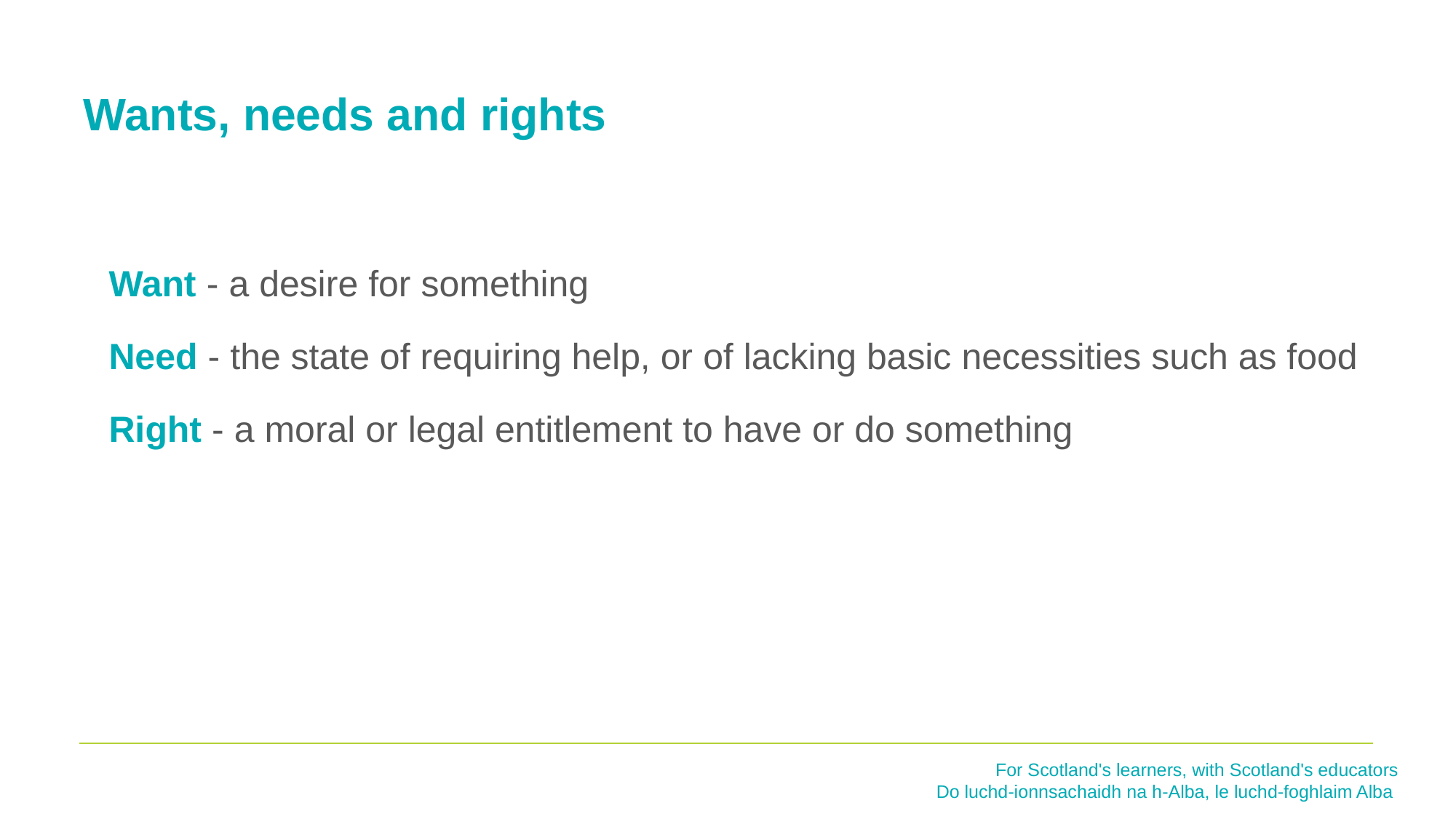

# Wants, needs and rights
Want - a desire for something
Need - the state of requiring help, or of lacking basic necessities such as food
Right - a moral or legal entitlement to have or do something